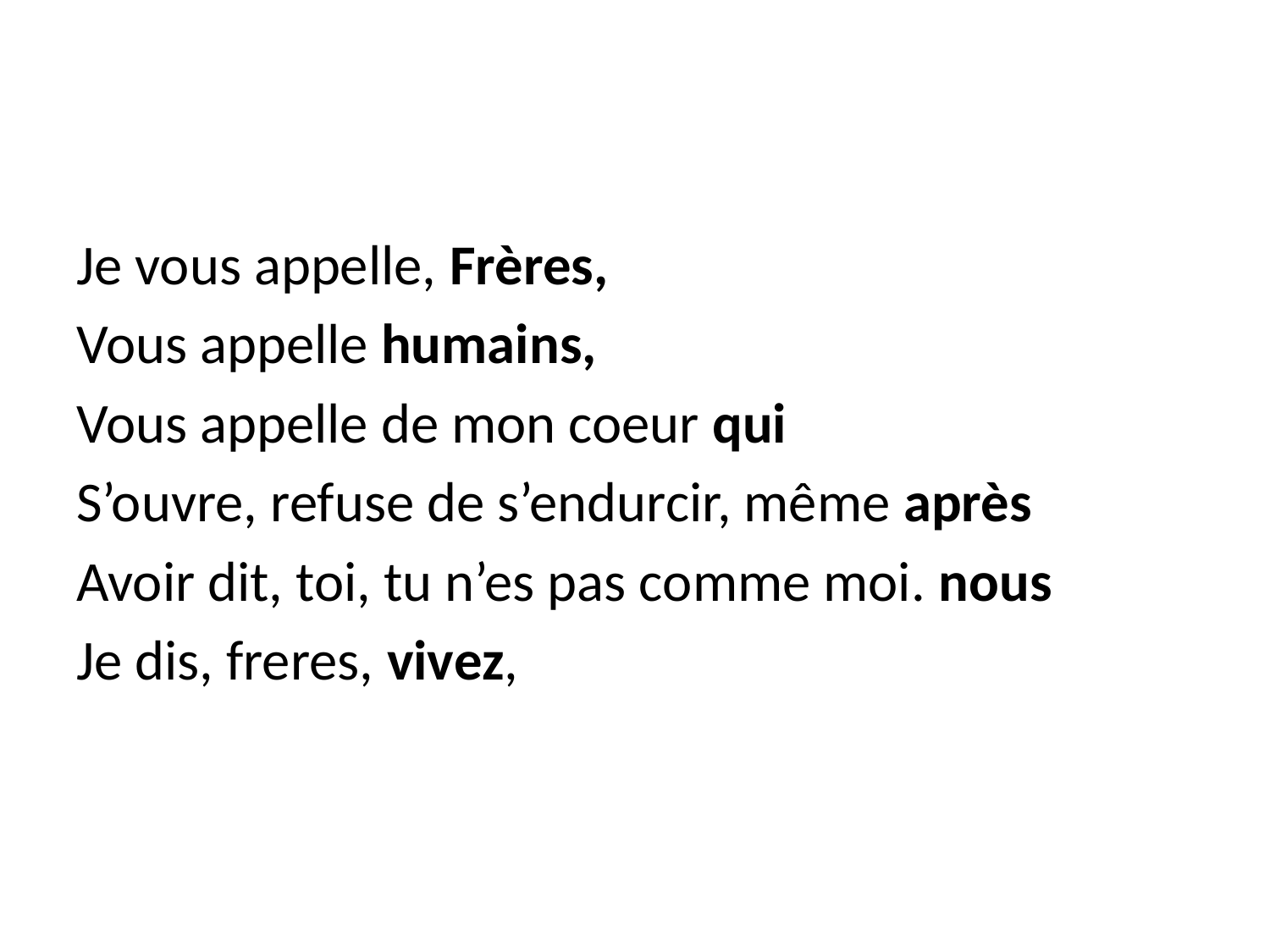

#
Je vous appelle, Frères,
Vous appelle humains,
Vous appelle de mon coeur qui
S’ouvre, refuse de s’endurcir, même après
Avoir dit, toi, tu n’es pas comme moi. nous
Je dis, freres, vivez,